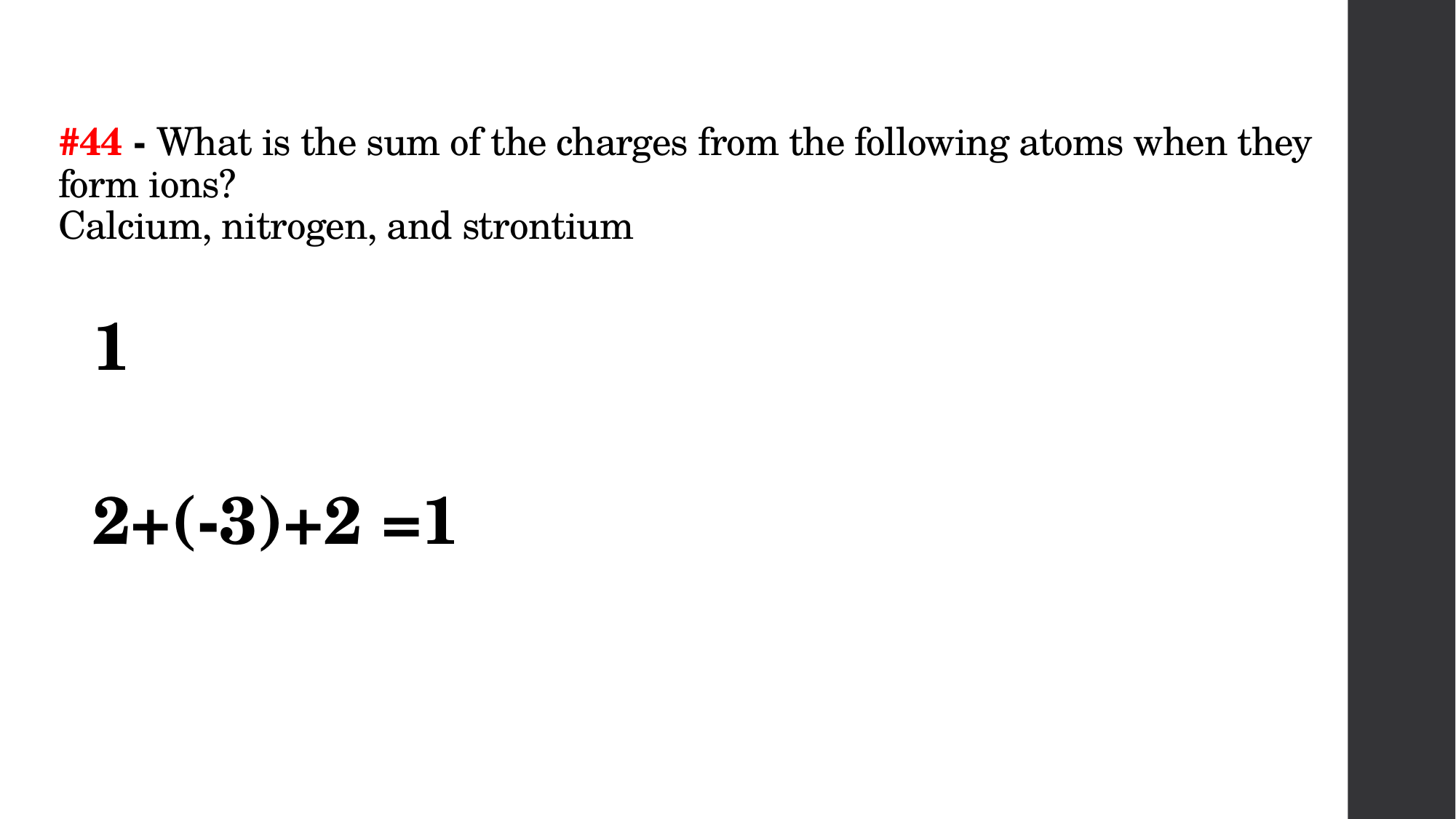

# #44 - What is the sum of the charges from the following atoms when they form ions? Calcium, nitrogen, and strontium
1

2+(-3)+2 =1